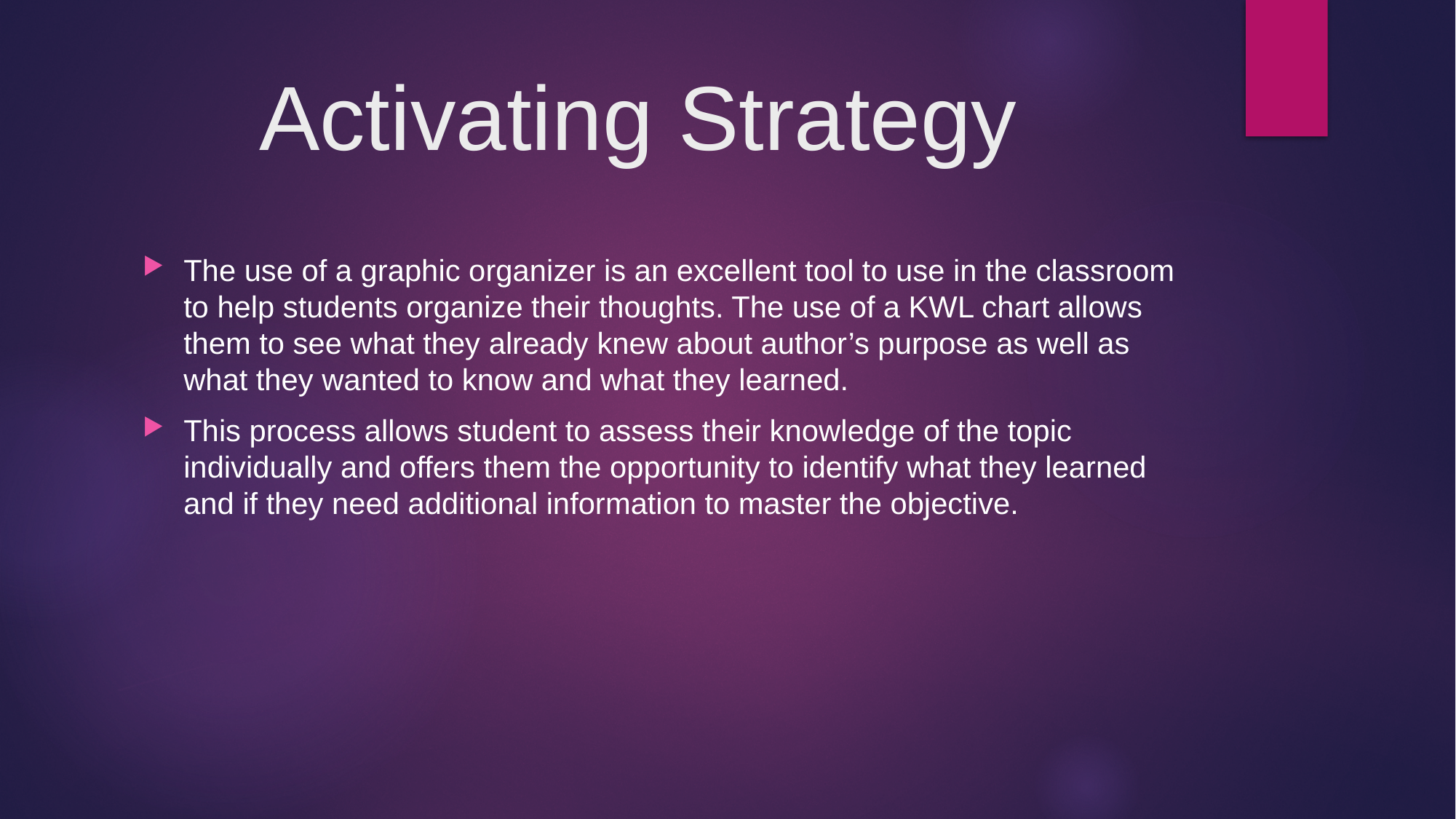

# Activating Strategy
The use of a graphic organizer is an excellent tool to use in the classroom to help students organize their thoughts. The use of a KWL chart allows them to see what they already knew about author’s purpose as well as what they wanted to know and what they learned.
This process allows student to assess their knowledge of the topic individually and offers them the opportunity to identify what they learned and if they need additional information to master the objective.